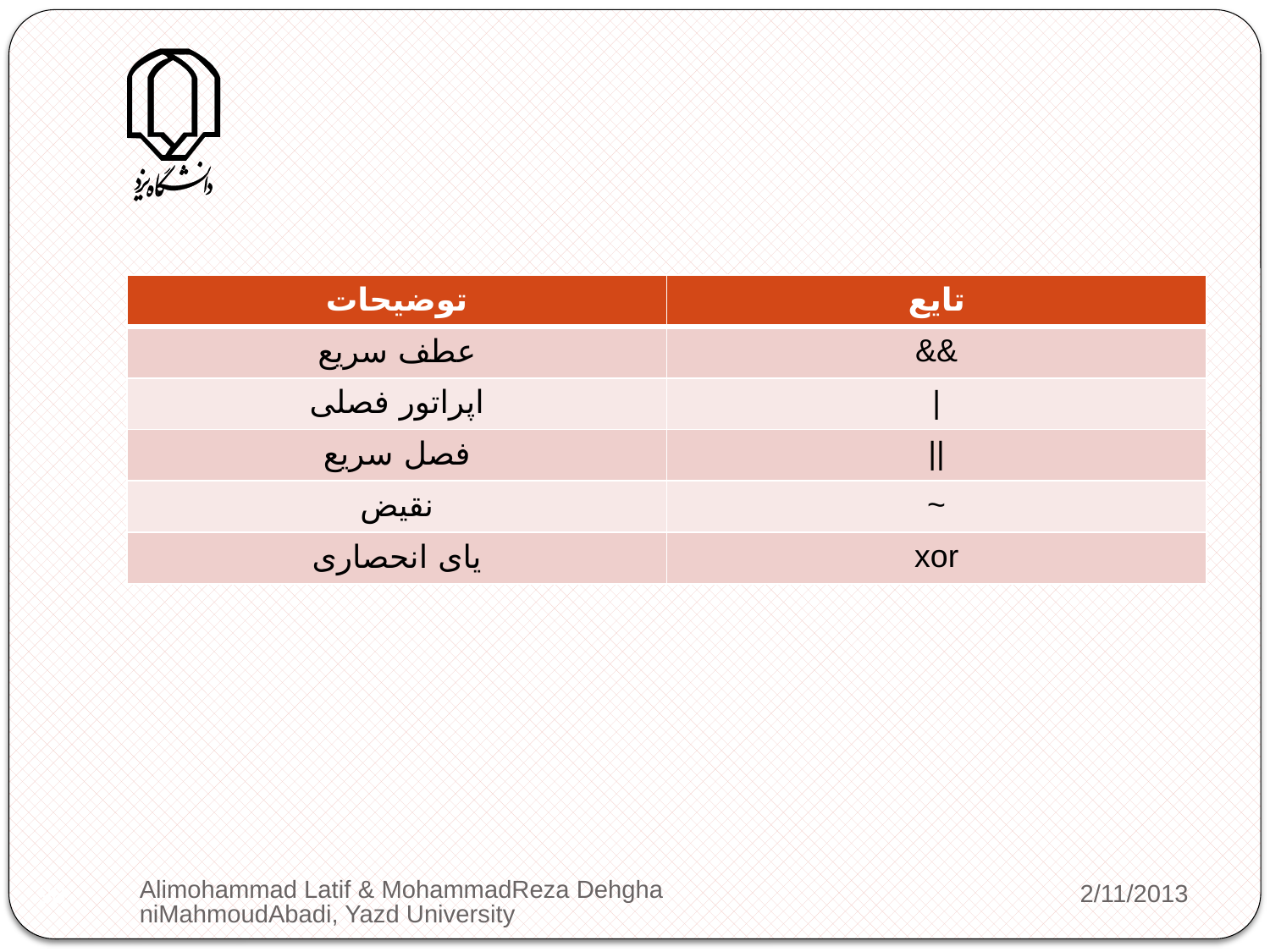

| توضیحات | تایع |
| --- | --- |
| عطف سریع | && |
| اپراتور فصلی | | |
| فصل سریع | || |
| نقیض | ~ |
| یای انحصاری | xor |
Alimohammad Latif & MohammadReza DehghaniMahmoudAbadi, Yazd University
2/11/2013
98